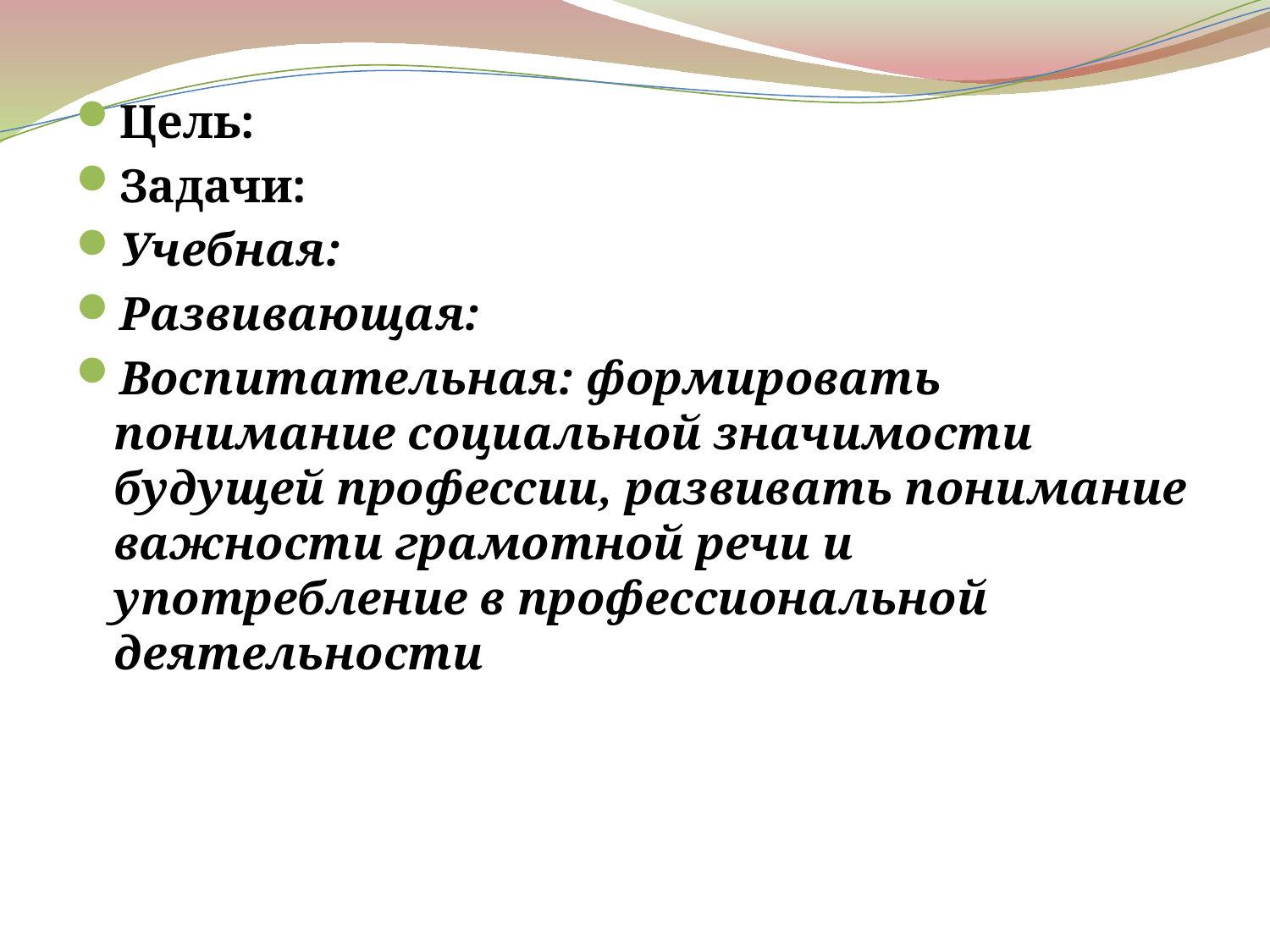

Цель:
Задачи:
Учебная:
Развивающая:
Воспитательная: формировать понимание социальной значимости будущей профессии, развивать понимание важности грамотной речи и употребление в профессиональной деятельности